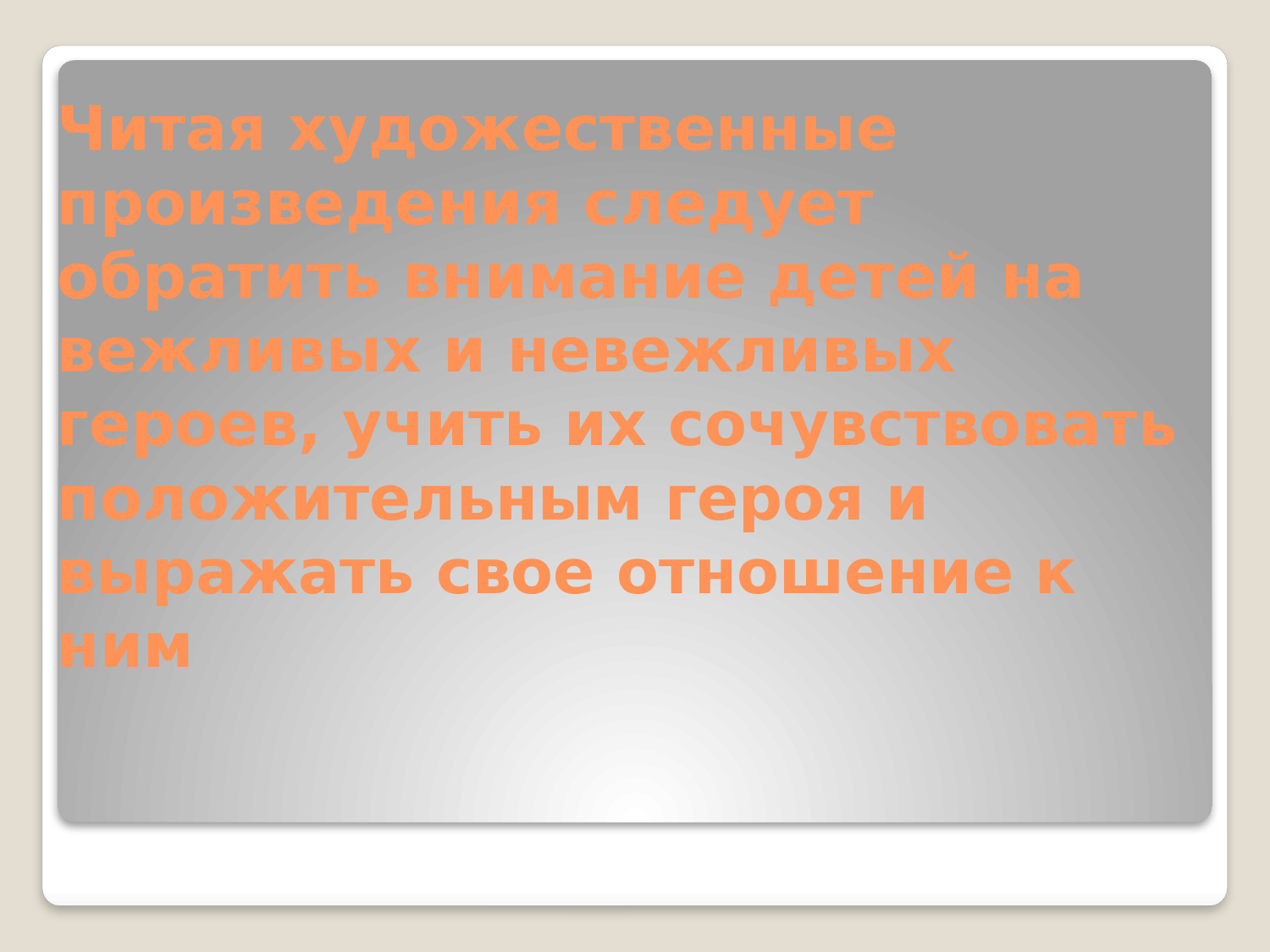

# Читая художественные произведения следует обратить внимание детей на вежливых и невежливых героев, учить их сочувствовать положительным героя и выражать свое отношение к ним